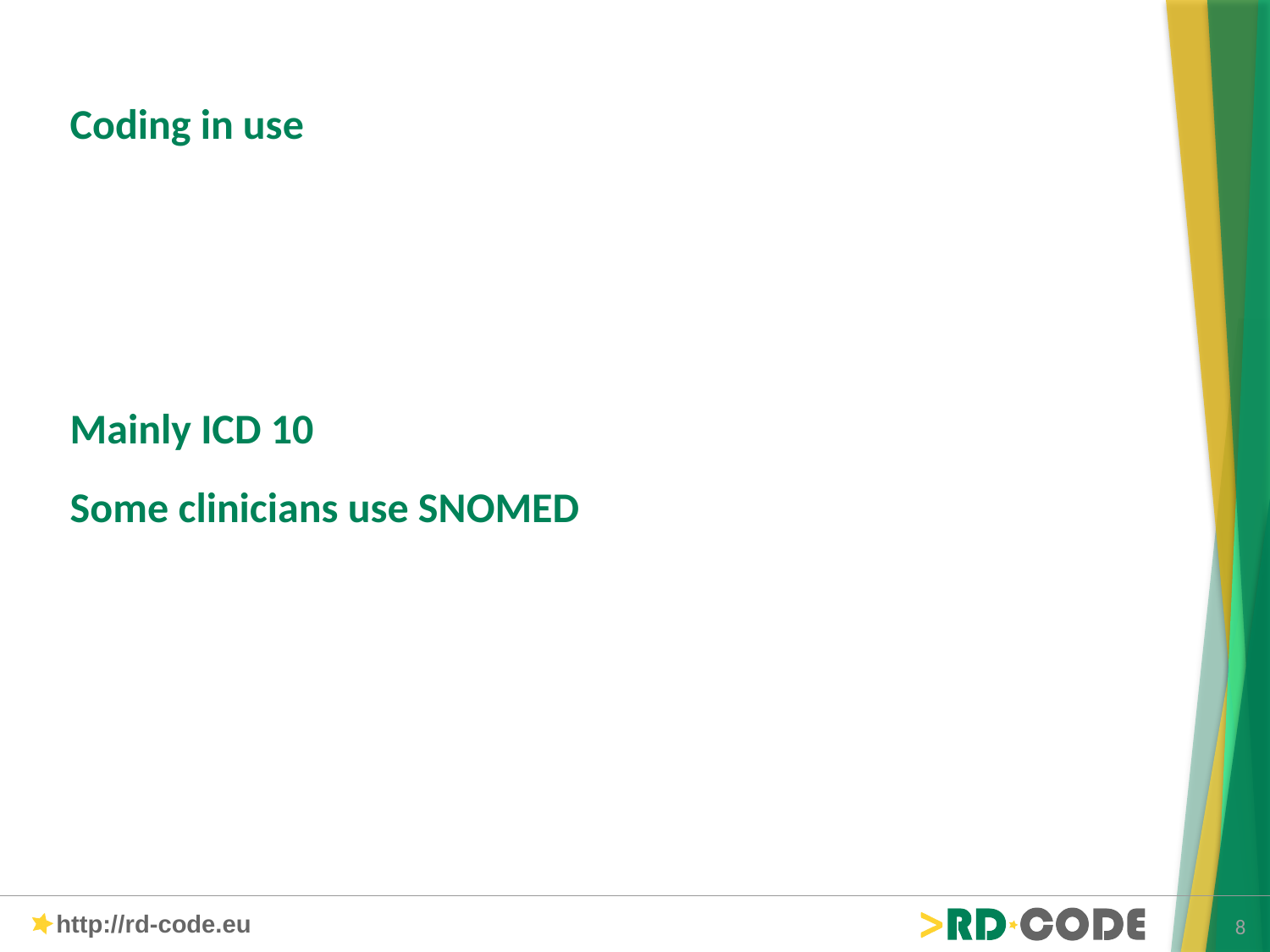

# Coding in use Mainly ICD 10 Some clinicians use SNOMED
8